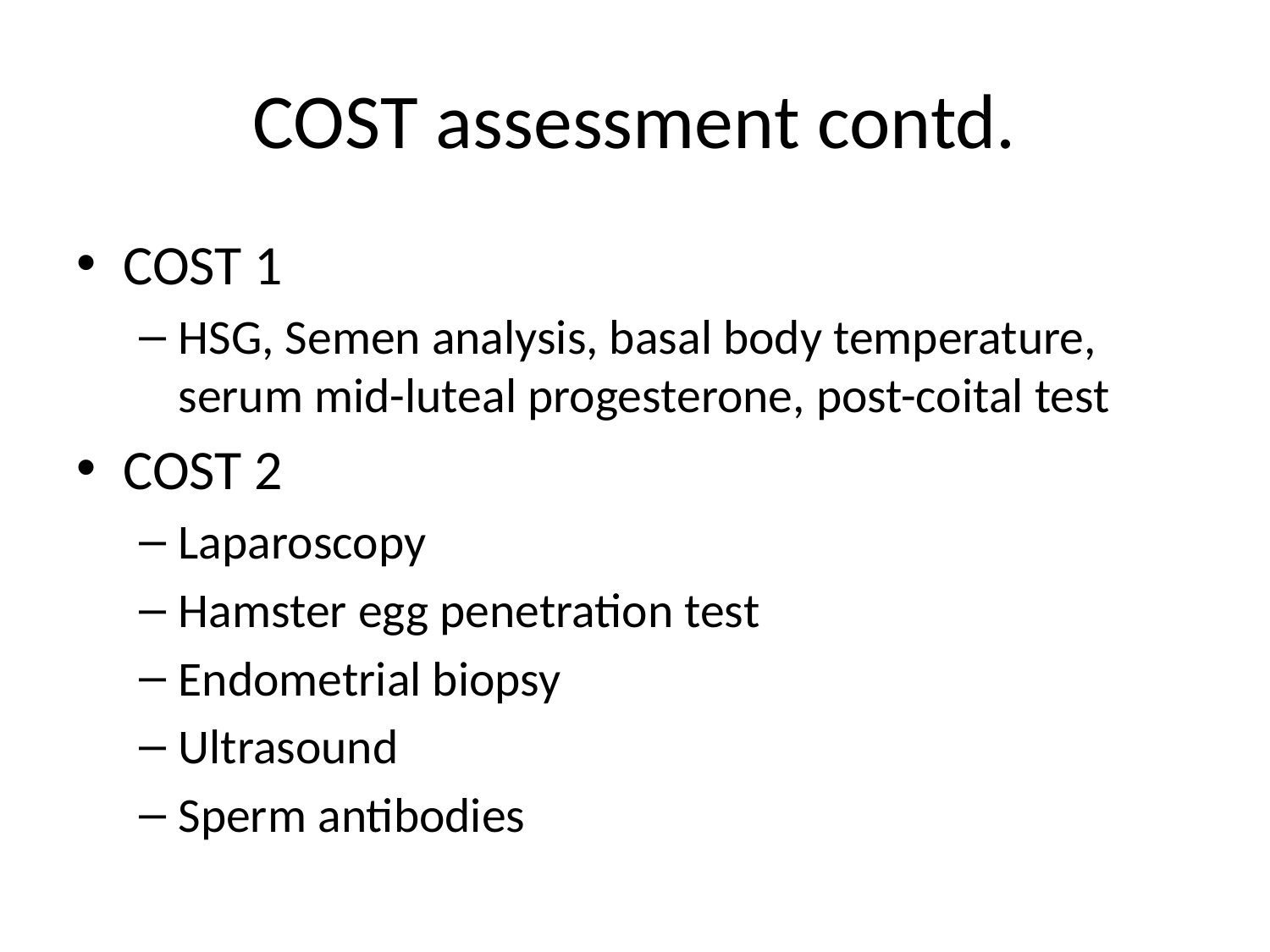

# COST assessment contd.
COST 1
HSG, Semen analysis, basal body temperature, serum mid-luteal progesterone, post-coital test
COST 2
Laparoscopy
Hamster egg penetration test
Endometrial biopsy
Ultrasound
Sperm antibodies